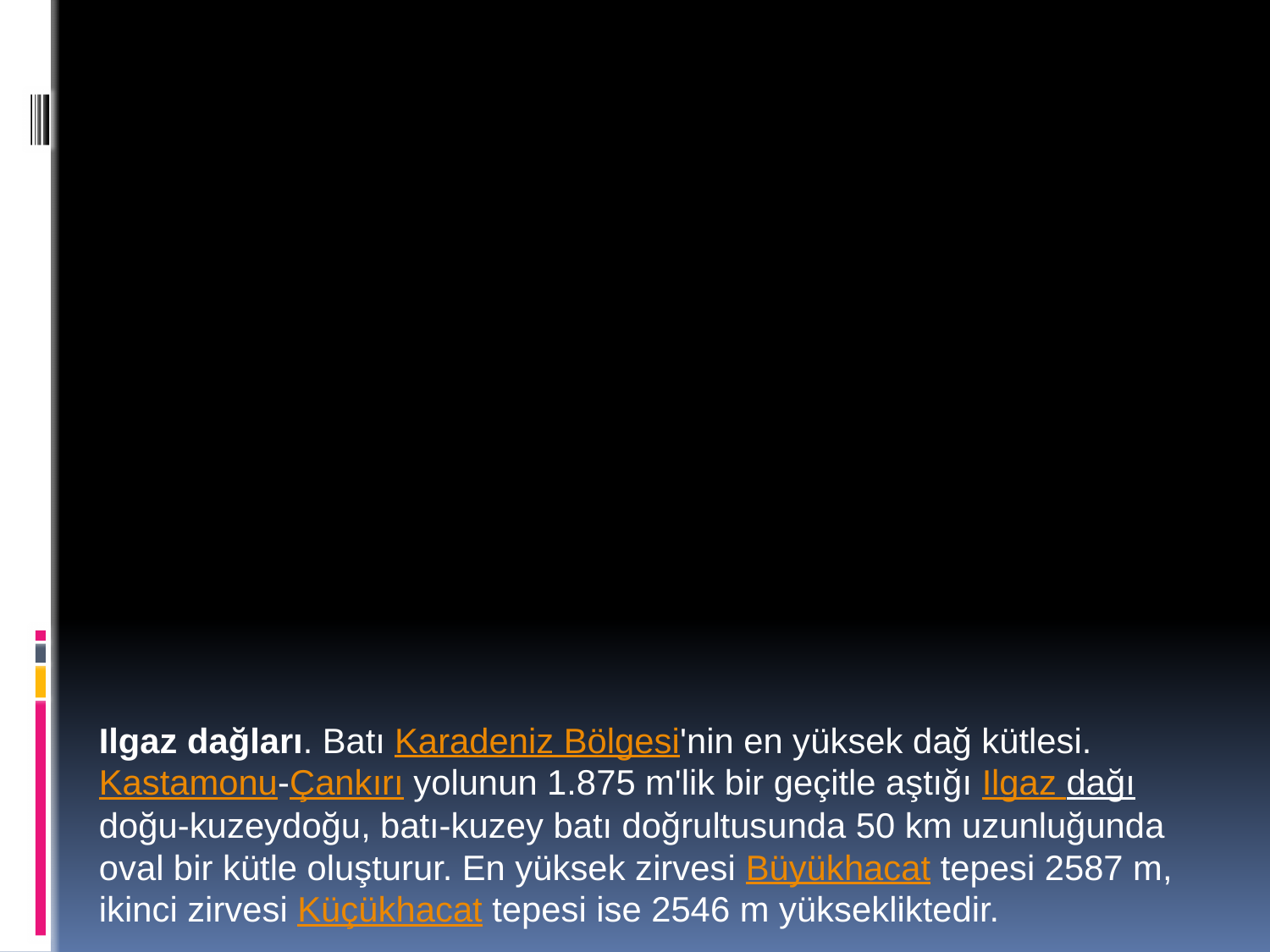

Ilgaz dağları. Batı Karadeniz Bölgesi'nin en yüksek dağ kütlesi. Kastamonu-Çankırı yolunun 1.875 m'lik bir geçitle aştığı Ilgaz dağıdoğu-kuzeydoğu, batı-kuzey batı doğrultusunda 50 km uzunluğunda oval bir kütle oluşturur. En yüksek zirvesi Büyükhacat tepesi 2587 m, ikinci zirvesi Küçükhacat tepesi ise 2546 m yüksekliktedir.